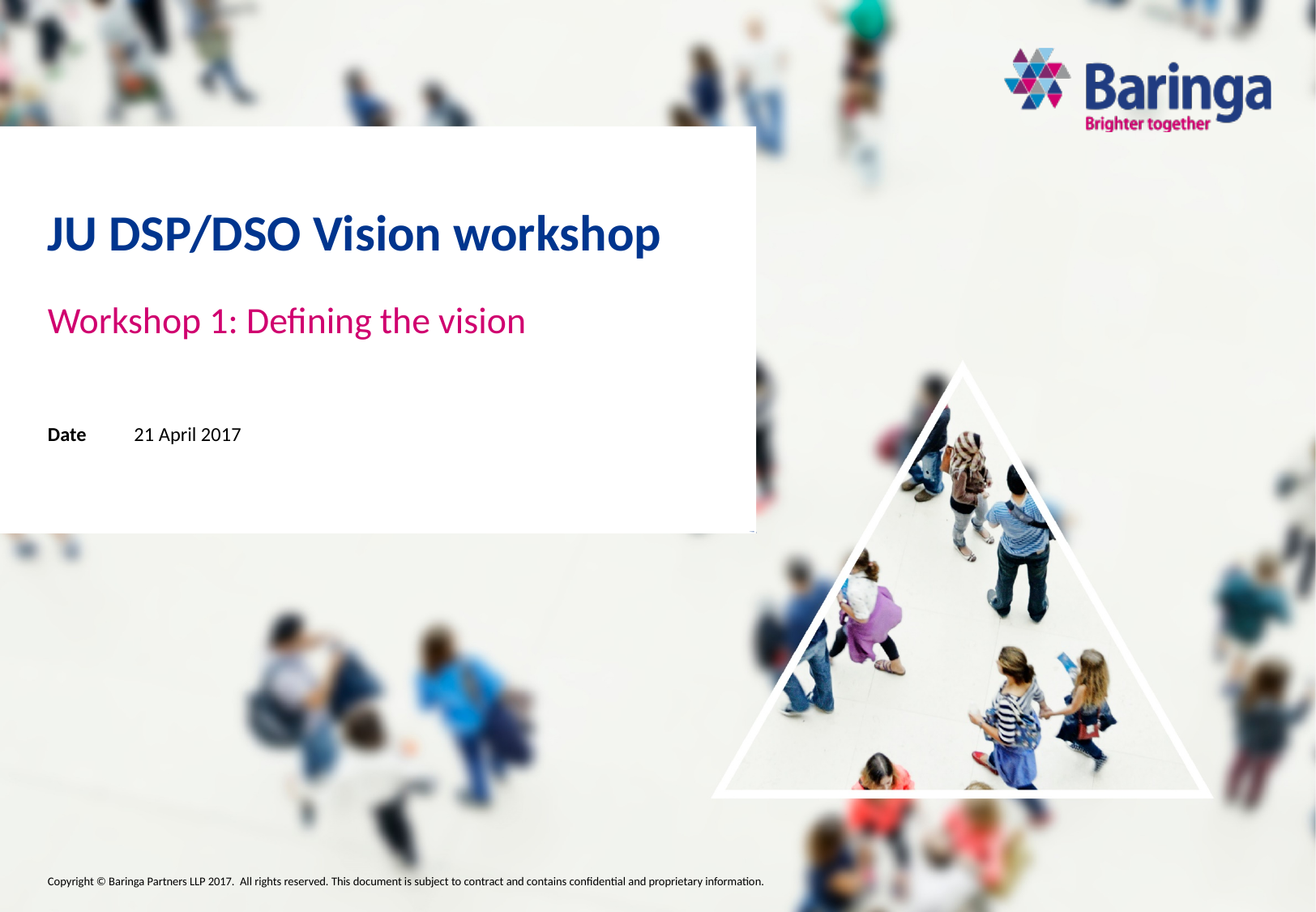

WOrks
# JU DSP/DSO Vision workshop
Workshop 1: Defining the vision
Date
21 April 2017